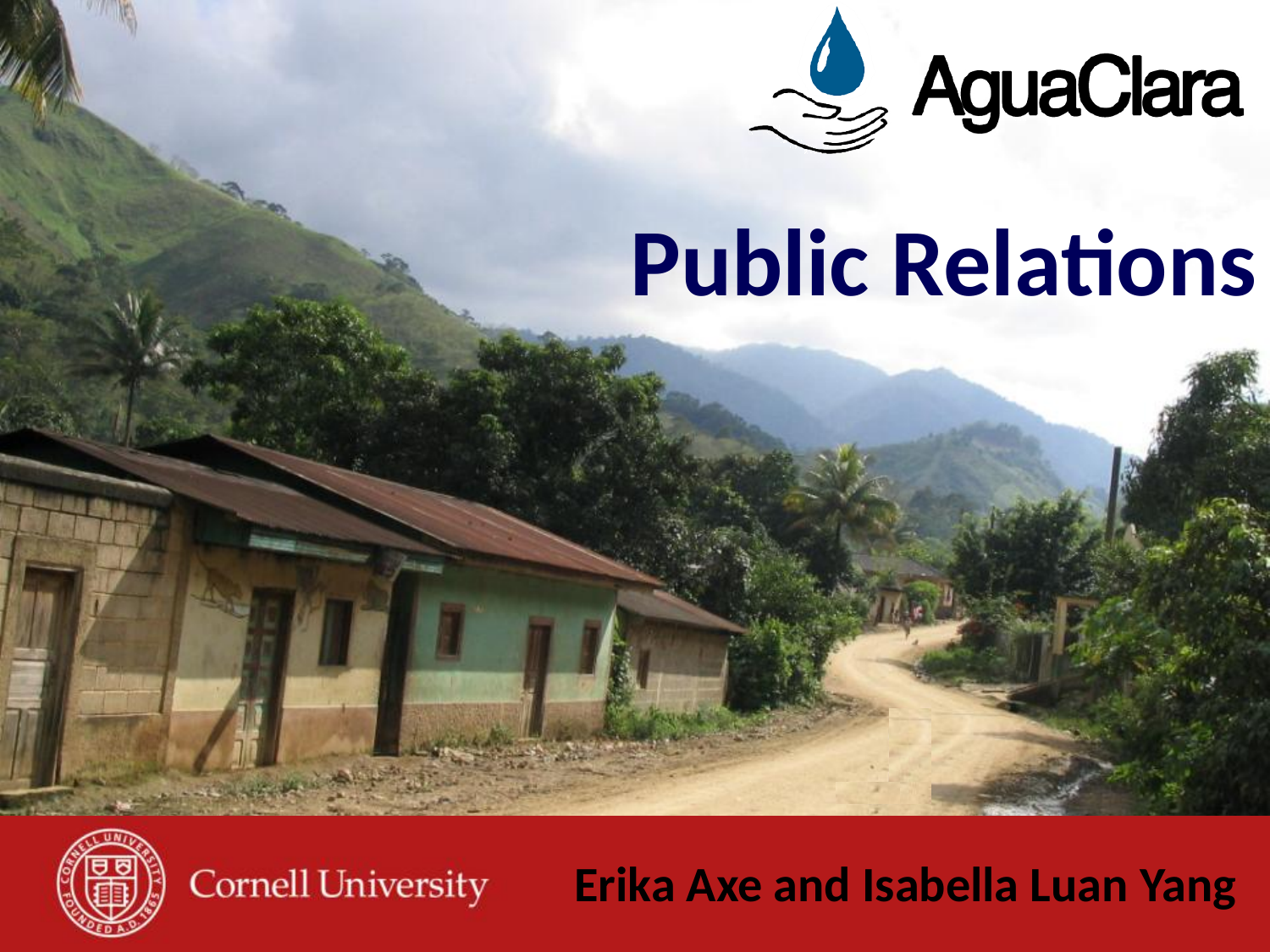

# Public Relations
Erika Axe and Isabella Luan Yang